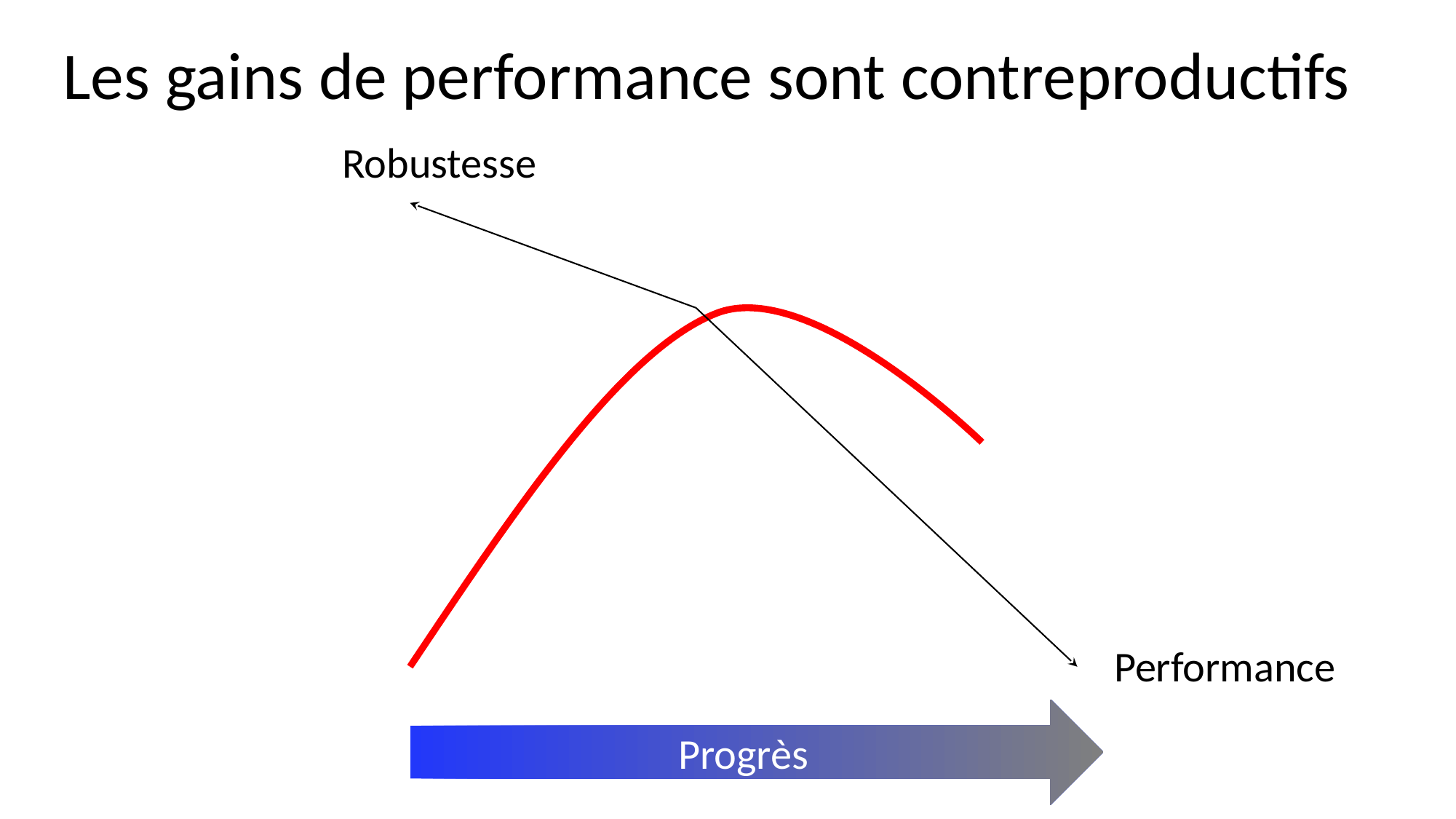

Les gains de performance sont contreproductifs
Robustesse

Performance
Progrès